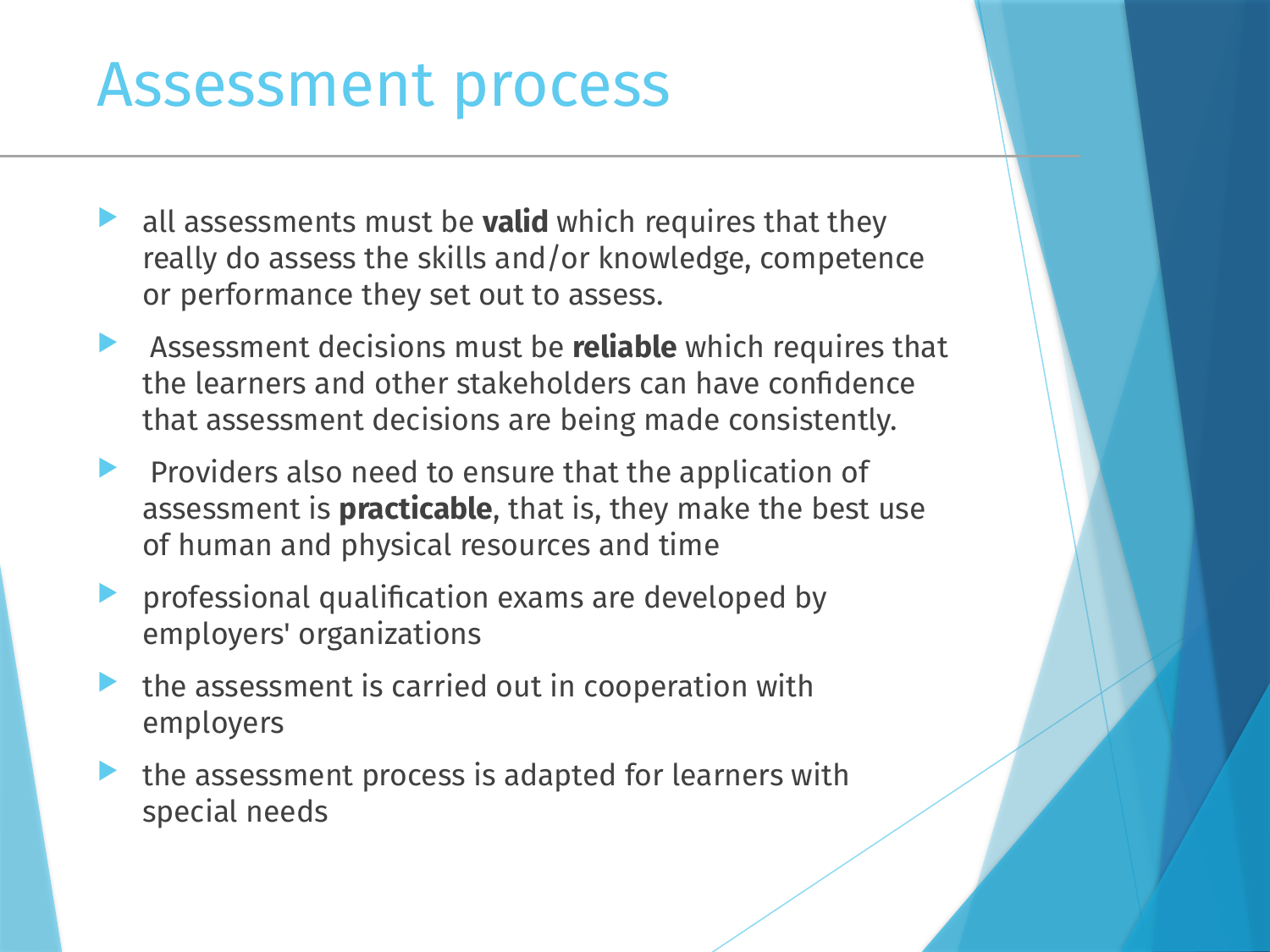

# Assessment process
all assessments must be valid which requires that they really do assess the skills and/or knowledge, competence or performance they set out to assess.
 Assessment decisions must be reliable which requires that the learners and other stakeholders can have confidence that assessment decisions are being made consistently.
 Providers also need to ensure that the application of assessment is practicable, that is, they make the best use of human and physical resources and time
professional qualification exams are developed by employers' organizations
the assessment is carried out in cooperation with employers
the assessment process is adapted for learners with special needs